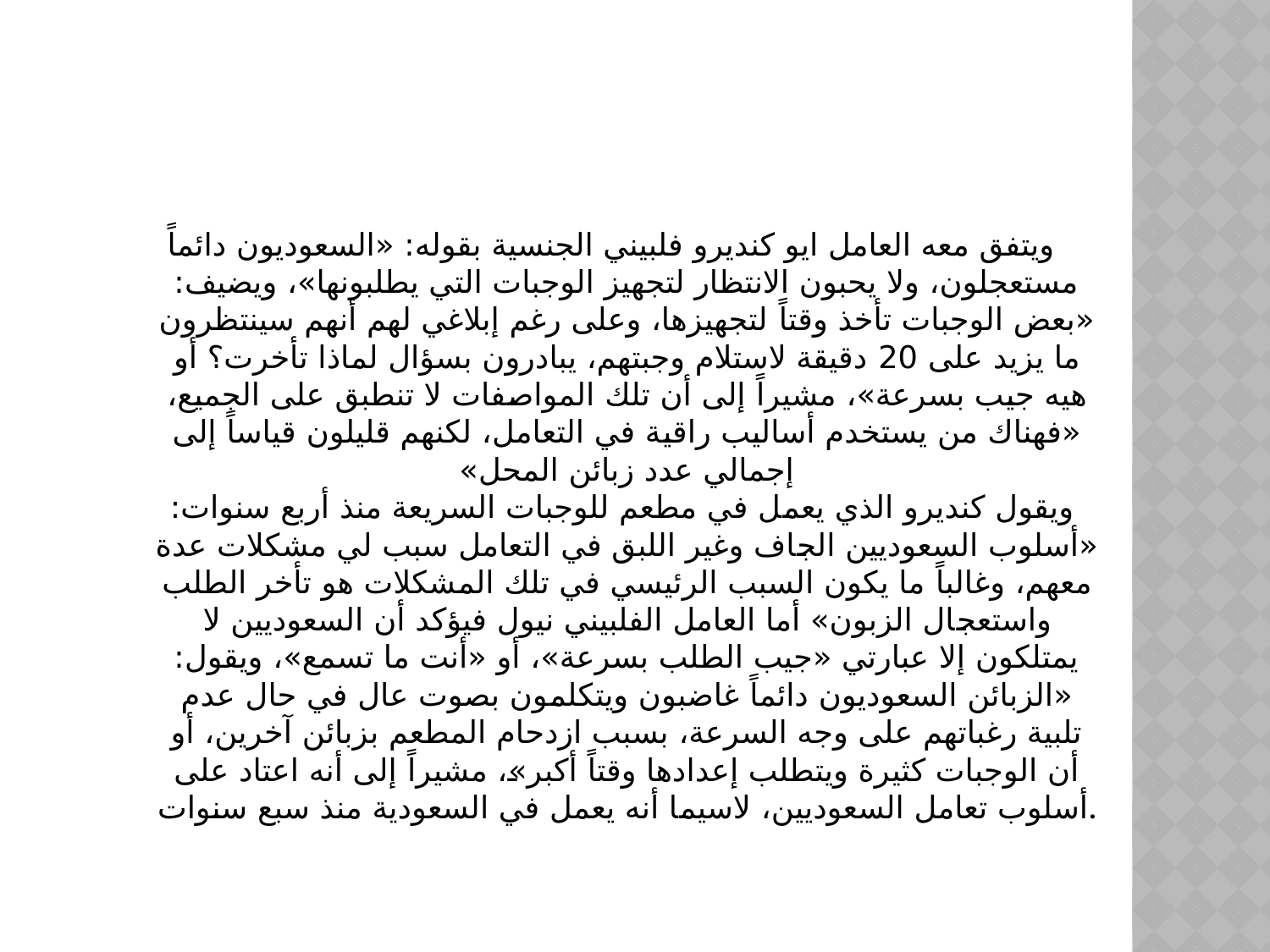

#
ويتفق معه العامل ايو كنديرو فلبيني الجنسية بقوله: «السعوديون دائماً مستعجلون، ولا يحبون الانتظار لتجهيز الوجبات التي يطلبونها»، ويضيف: «بعض الوجبات تأخذ وقتاً لتجهيزها، وعلى رغم إبلاغي لهم أنهم سينتظرون ما يزيد على 20 دقيقة لاستلام وجبتهم، يبادرون بسؤال لماذا تأخرت؟ أو هيه جيب بسرعة»، مشيراً إلى أن تلك المواصفات لا تنطبق على الجميع، «فهناك من يستخدم أساليب راقية في التعامل، لكنهم قليلون قياساً إلى إجمالي عدد زبائن المحل»
 ويقول كنديرو الذي يعمل في مطعم للوجبات السريعة منذ أربع سنوات: «أسلوب السعوديين الجاف وغير اللبق في التعامل سبب لي مشكلات عدة معهم، وغالباً ما يكون السبب الرئيسي في تلك المشكلات هو تأخر الطلب واستعجال الزبون» أما العامل الفلبيني نيول فيؤكد أن السعوديين لا يمتلكون إلا عبارتي «جيب الطلب بسرعة»، أو «أنت ما تسمع»، ويقول: «الزبائن السعوديون دائماً غاضبون ويتكلمون بصوت عال في حال عدم تلبية رغباتهم على وجه السرعة، بسبب ازدحام المطعم بزبائن آخرين، أو أن الوجبات كثيرة ويتطلب إعدادها وقتاً أكبر»، مشيراً إلى أنه اعتاد على أسلوب تعامل السعوديين، لاسيما أنه يعمل في السعودية منذ سبع سنوات.